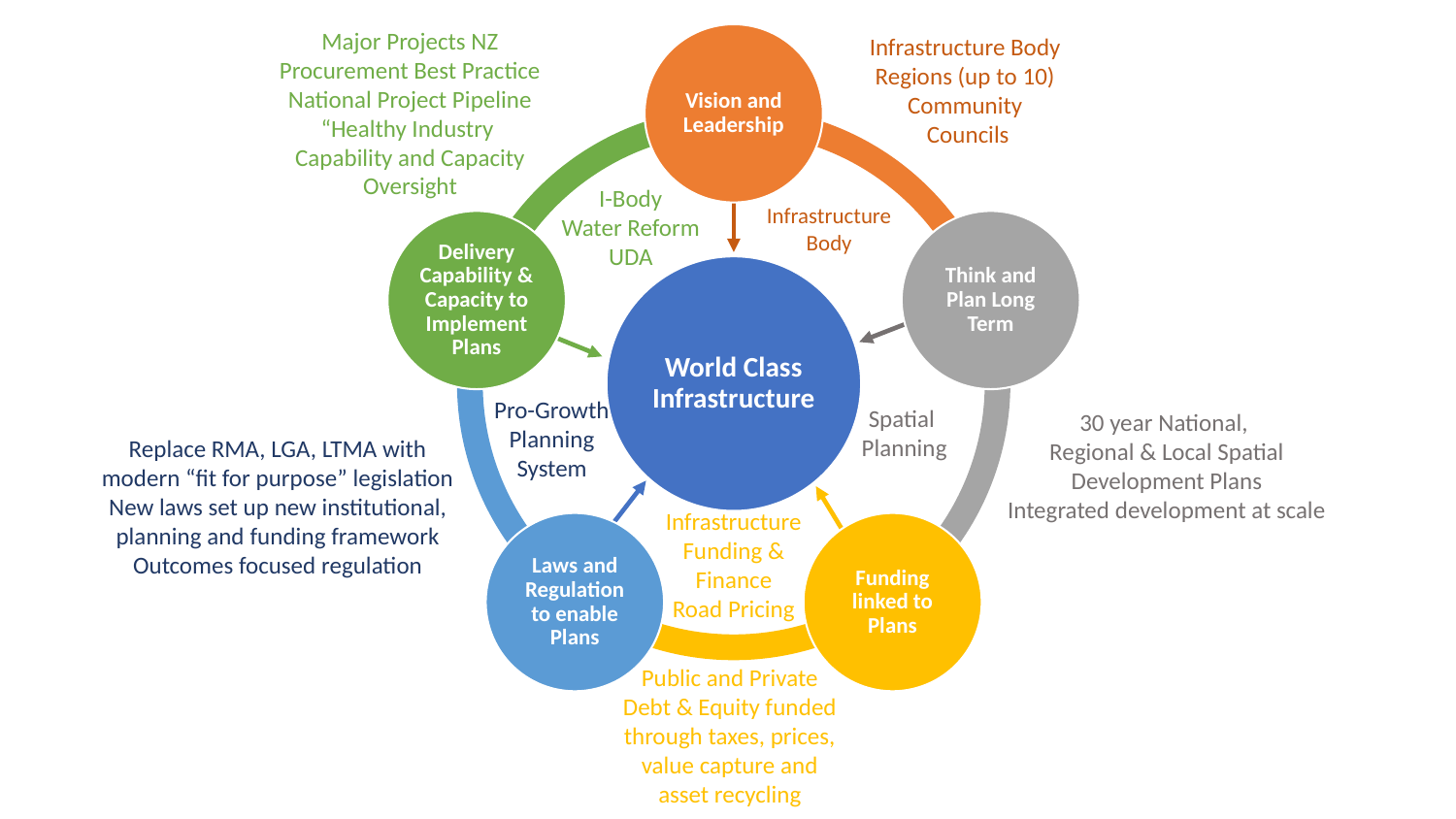

World Class Infrastructure
Vision and Leadership
Think and Plan Long Term
Funding linked to Plans
Laws and Regulation to enable Plans
Delivery Capability & Capacity to Implement Plans
Infrastructure Body
Regions (up to 10)
Community
 Councils
Major Projects NZ
Procurement Best Practice
National Project Pipeline
“Healthy Industry
Capability and Capacity Oversight
Infrastructure Body

I-Body
Water Reform
UDA

Pro-Growth Planning System
Spatial
Planning
30 year National,
Regional & Local Spatial Development Plans
Integrated development at scale
Replace RMA, LGA, LTMA with modern “fit for purpose” legislation
New laws set up new institutional, planning and funding framework
Outcomes focused regulation
Infrastructure Funding & Finance
Road Pricing

Public and Private Debt & Equity funded through taxes, prices, value capture and asset recycling